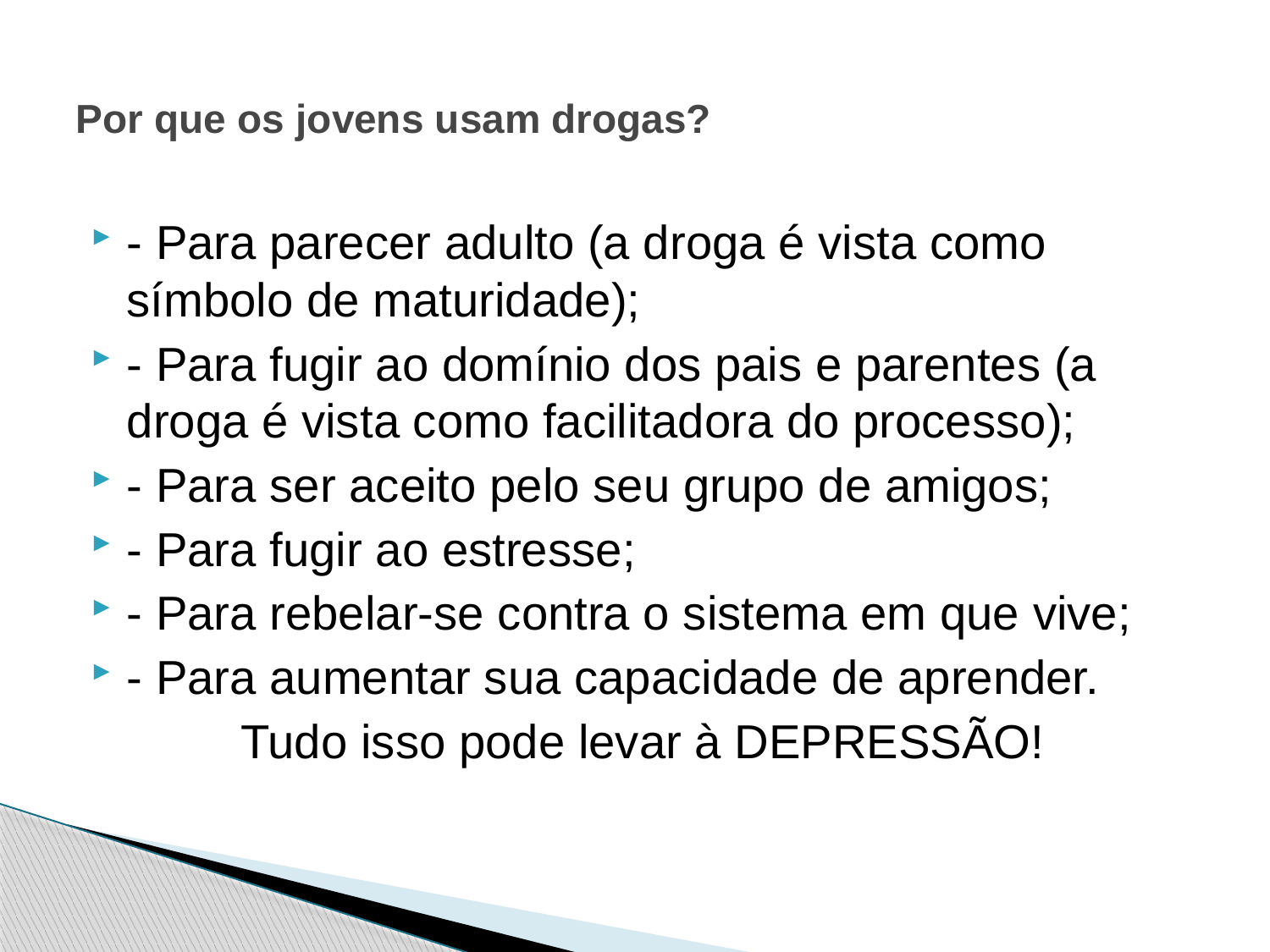

# Por que os jovens usam drogas?
- Para parecer adulto (a droga é vista como símbolo de maturidade);
- Para fugir ao domínio dos pais e parentes (a droga é vista como facilitadora do processo);
- Para ser aceito pelo seu grupo de amigos;
- Para fugir ao estresse;
- Para rebelar-se contra o sistema em que vive;
- Para aumentar sua capacidade de aprender.
Tudo isso pode levar à DEPRESSÃO!